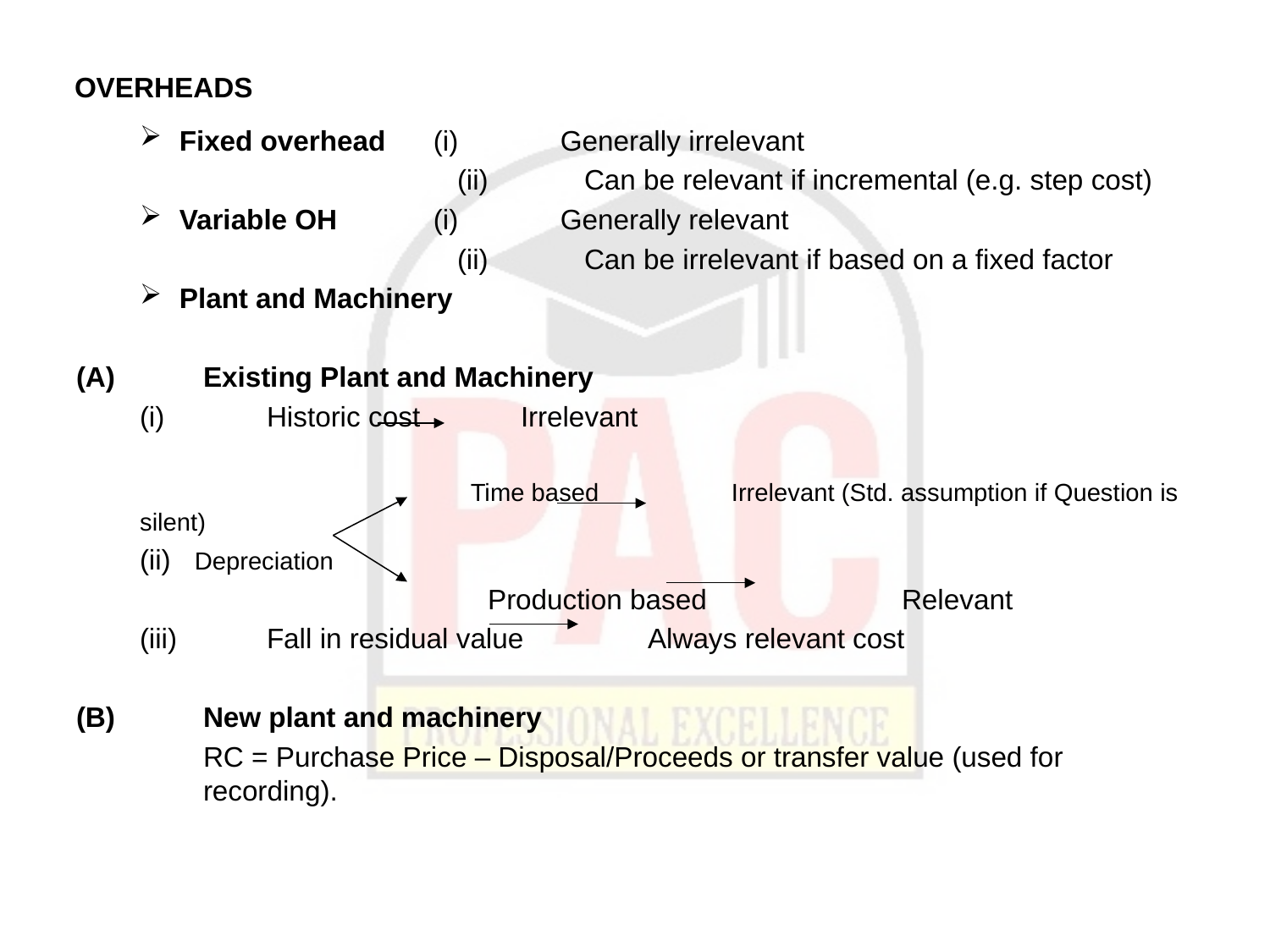

OVERHEADS
Fixed overhead	(i)	Generally irrelevant
			(ii)	Can be relevant if incremental (e.g. step cost)
Variable OH	(i)	Generally relevant
			(ii)	Can be irrelevant if based on a fixed factor
Plant and Machinery

(A)	Existing Plant and Machinery
(i)	Historic cost	Irrelevant

		           Time based 	            Irrelevant (Std. assumption if Question is silent)
(ii)   Depreciation
		            Production based		Relevant
(iii)	Fall in residual value	Always relevant cost

(B)	New plant and machinery
RC = Purchase Price – Disposal/Proceeds or transfer value (used for recording).